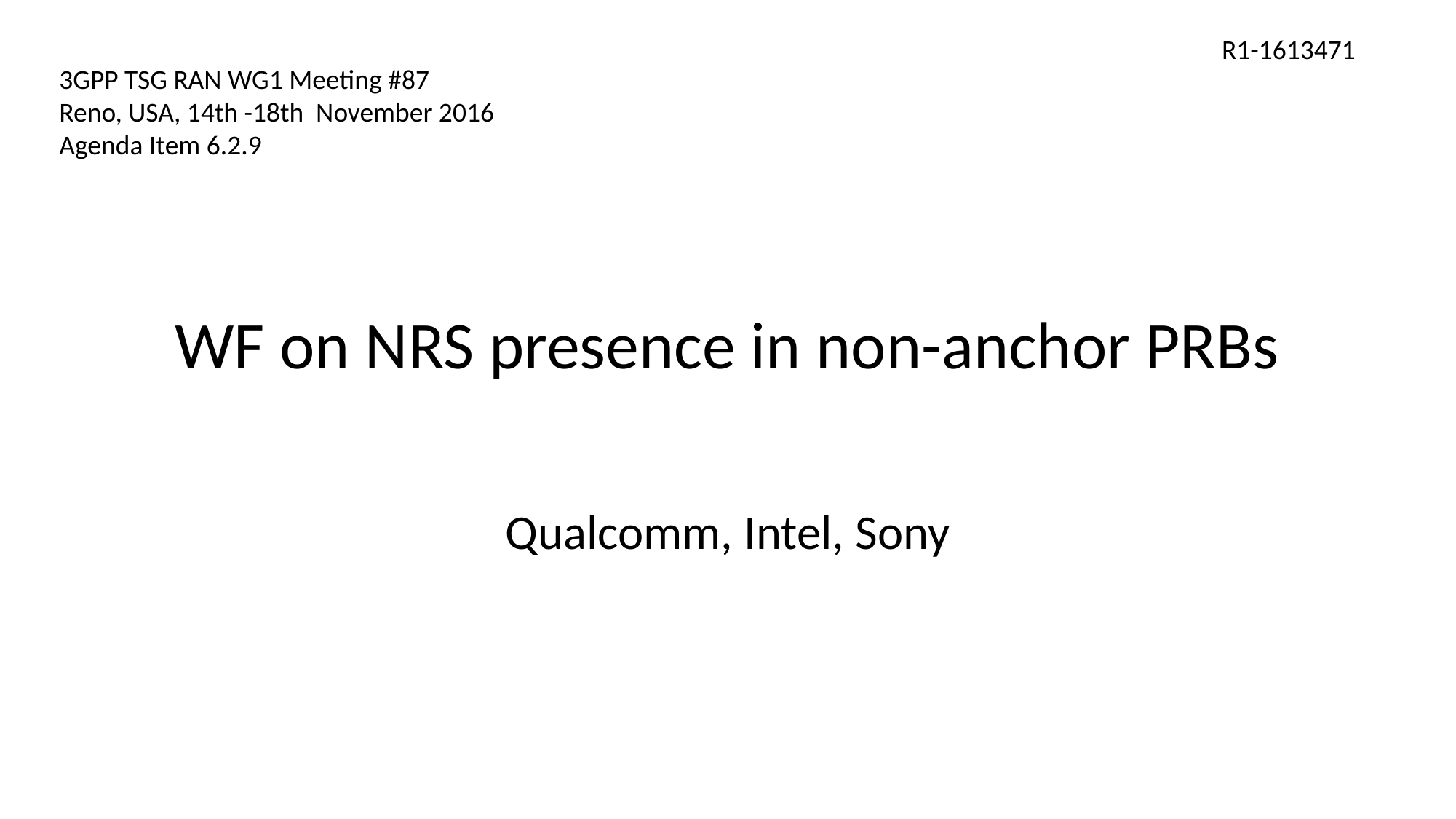

R1-1613471
3GPP TSG RAN WG1 Meeting #87
Reno, USA, 14th -18th  November 2016
Agenda Item 6.2.9
# WF on NRS presence in non-anchor PRBs
Qualcomm, Intel, Sony